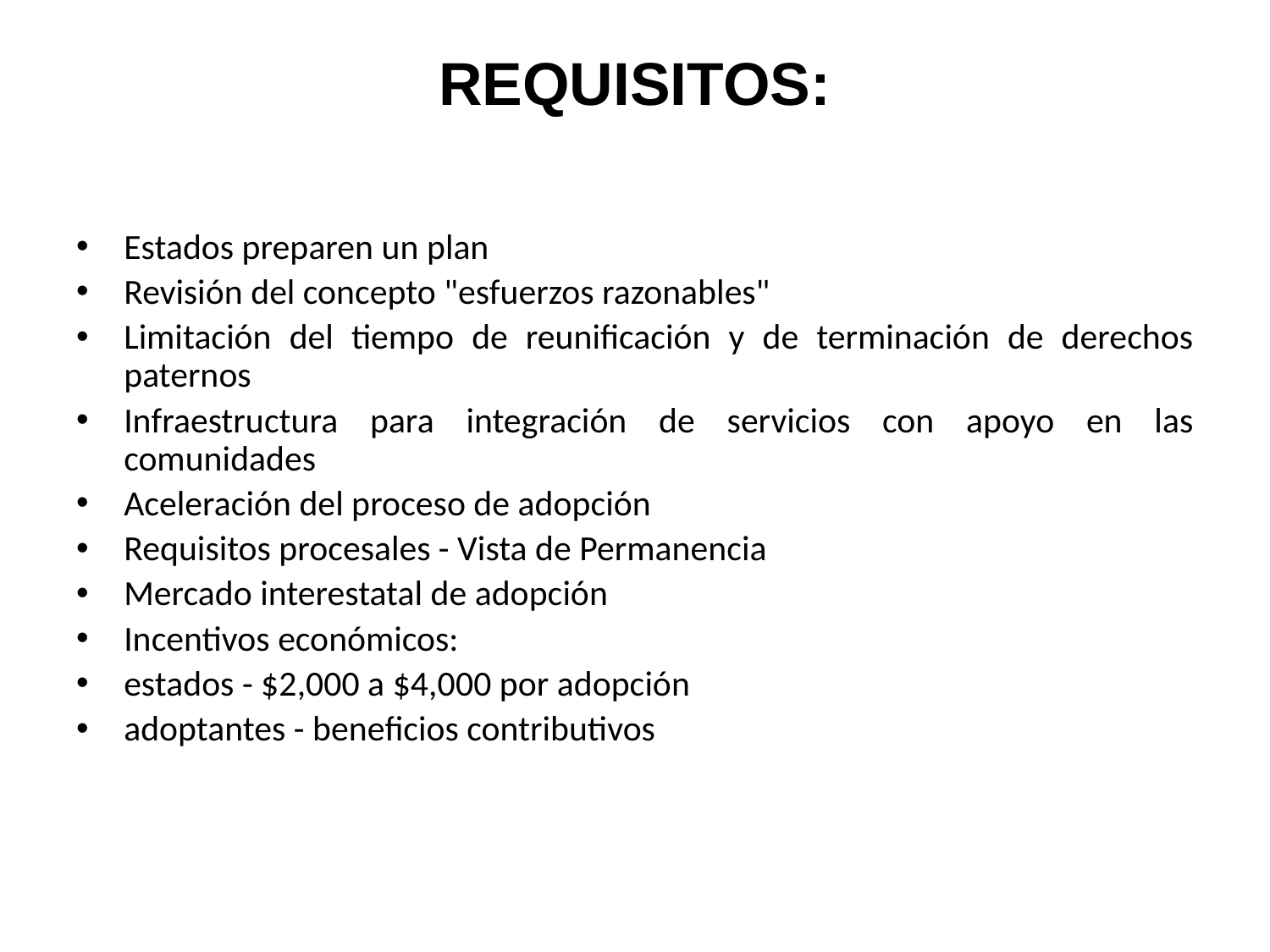

# REQUISITOS:
Estados preparen un plan
Revisión del concepto "esfuerzos razonables"
Limitación del tiempo de reunificación y de terminación de derechos paternos
Infraestructura para integración de servicios con apoyo en las comunidades
Aceleración del proceso de adopción
Requisitos procesales - Vista de Permanencia
Mercado interestatal de adopción
Incentivos económicos:
estados - $2,000 a $4,000 por adopción
adoptantes - beneficios contributivos